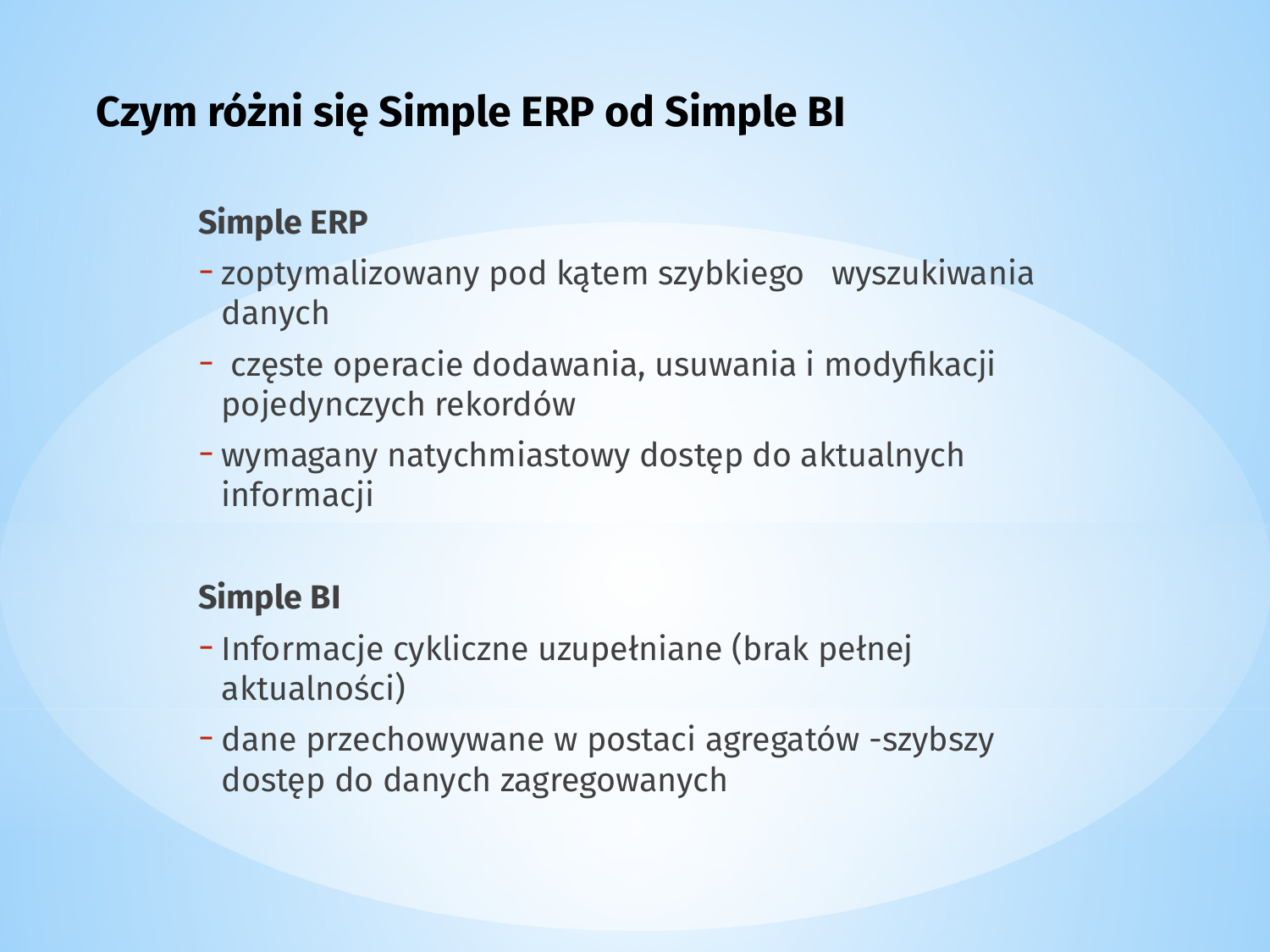

Czym różni się Simple ERP od Simple BI

Simple ERP
zoptymalizowany pod kątem szybkiego   wyszukiwania danych
 częste operacie dodawania, usuwania i modyfikacji pojedynczych rekordów
wymagany natychmiastowy dostęp do aktualnych informacji

Simple BI
Informacje cykliczne uzupełniane (brak pełnej aktualności)
dane przechowywane w postaci agregatów -szybszy dostęp do danych zagregowanych